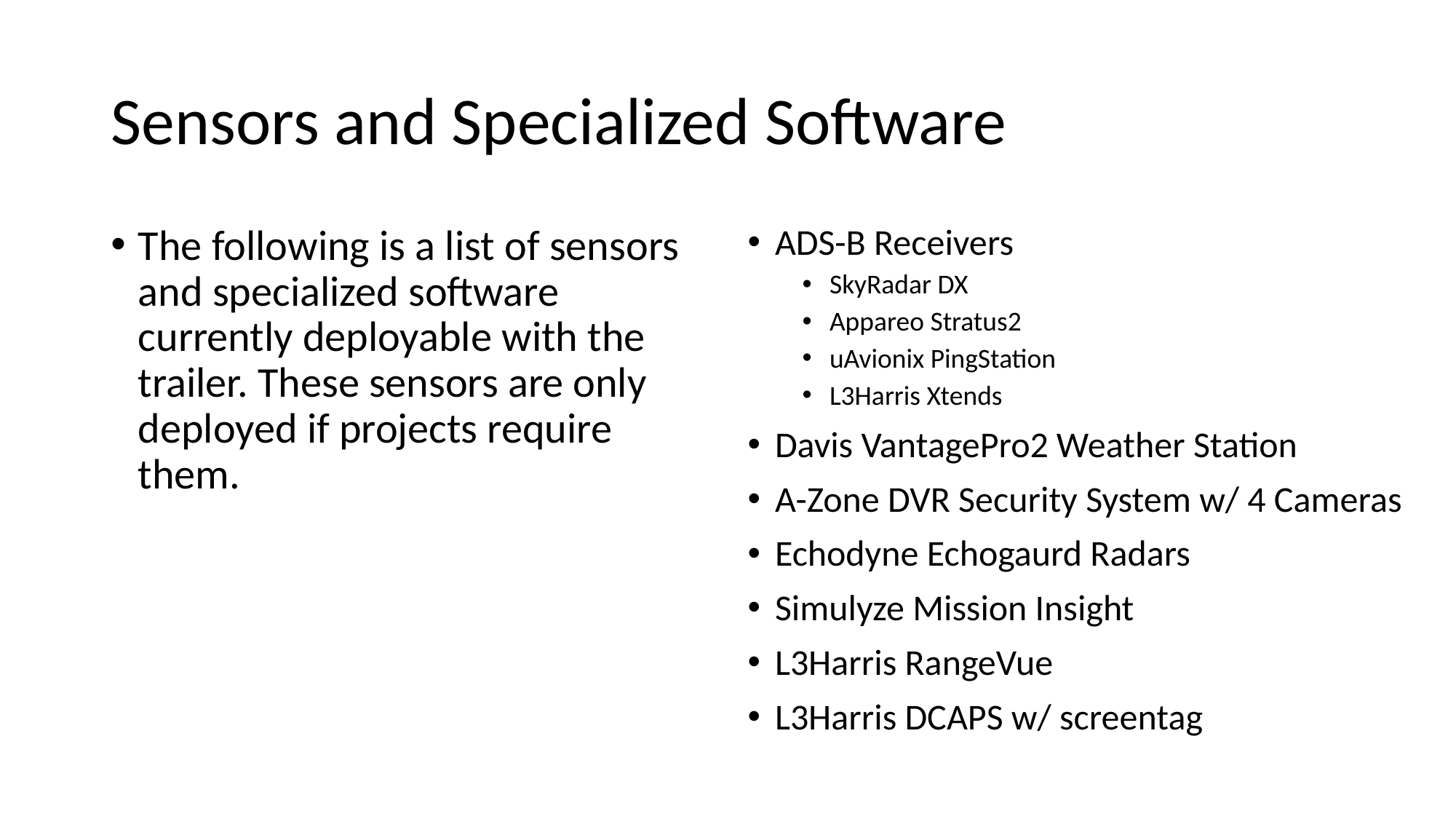

# Sensors and Specialized Software
The following is a list of sensors and specialized software currently deployable with the trailer. These sensors are only deployed if projects require them.
ADS-B Receivers
SkyRadar DX
Appareo Stratus2
uAvionix PingStation
L3Harris Xtends
Davis VantagePro2 Weather Station
A-Zone DVR Security System w/ 4 Cameras
Echodyne Echogaurd Radars
Simulyze Mission Insight
L3Harris RangeVue
L3Harris DCAPS w/ screentag